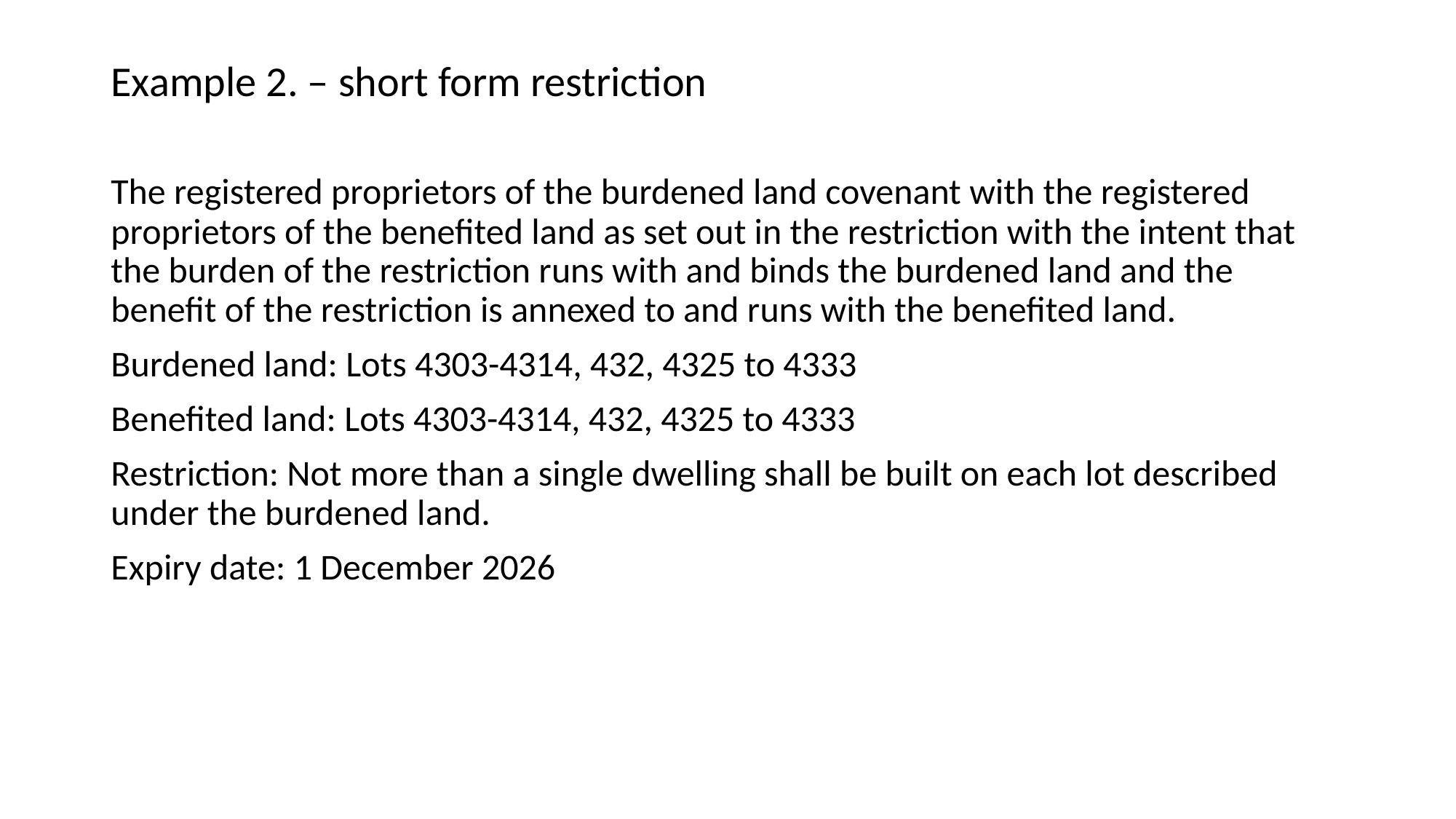

# Example 2. – short form restriction
The registered proprietors of the burdened land covenant with the registered proprietors of the benefited land as set out in the restriction with the intent that the burden of the restriction runs with and binds the burdened land and the benefit of the restriction is annexed to and runs with the benefited land.
Burdened land: Lots 4303-4314, 432, 4325 to 4333
Benefited land: Lots 4303-4314, 432, 4325 to 4333
Restriction: Not more than a single dwelling shall be built on each lot described under the burdened land.
Expiry date: 1 December 2026